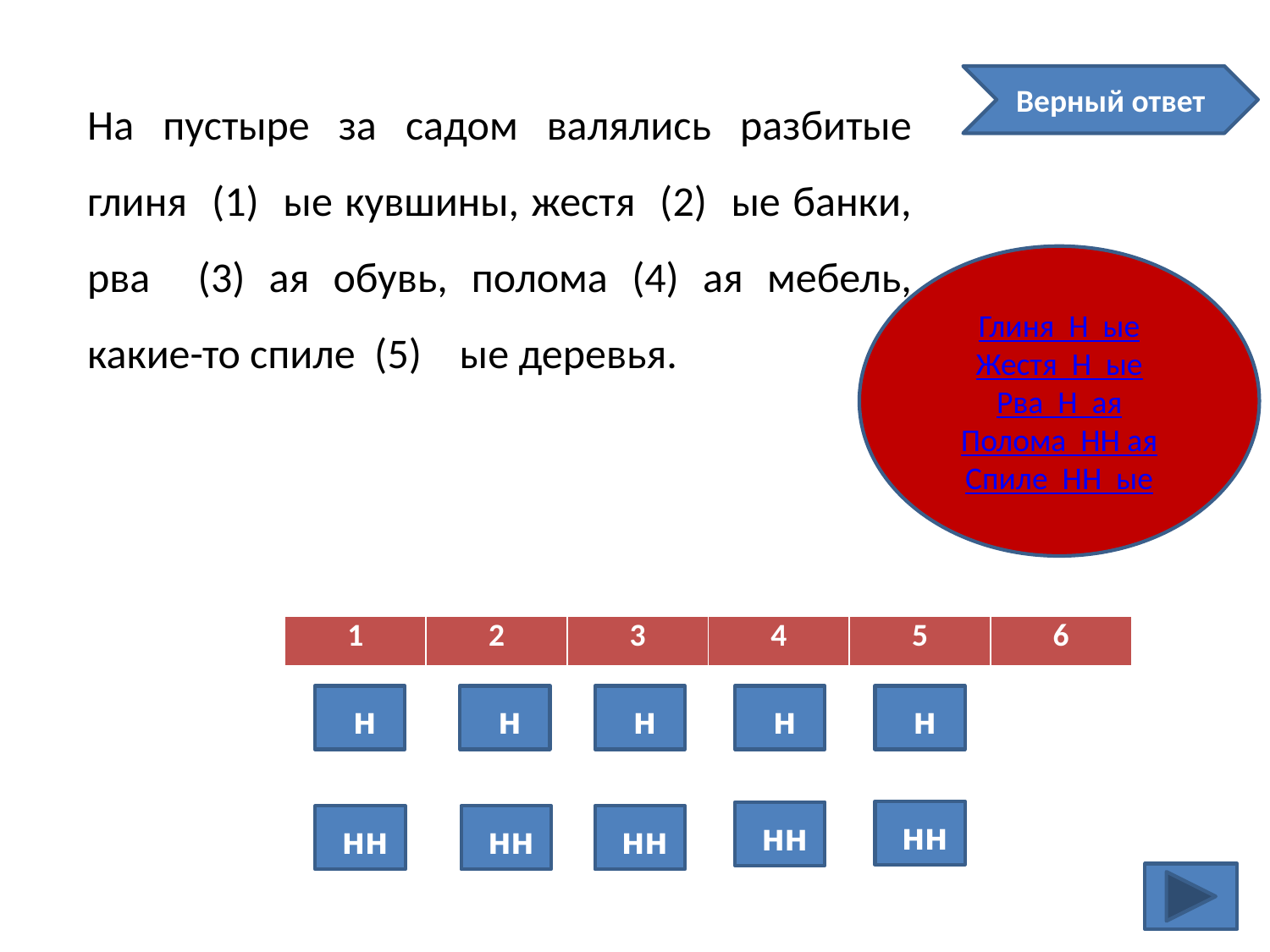

На пустыре за садом валялись разбитые глиня  (1)  ые кувшины, жестя  (2)  ые банки, рва  (3) ая обувь, полома (4) ая мебель, какие-то спиле  (5)    ые деревья.
Верный ответ
Глиня  Н  ые
Жестя  Н  ые
Рва  Н  ая
Полома  НН ая
Спиле  НН  ые
| 1 | 2 | 3 | 4 | 5 | 6 |
| --- | --- | --- | --- | --- | --- |
 н
 н
 н
 н
 н
 нн
 нн
 нн
 нн
 нн